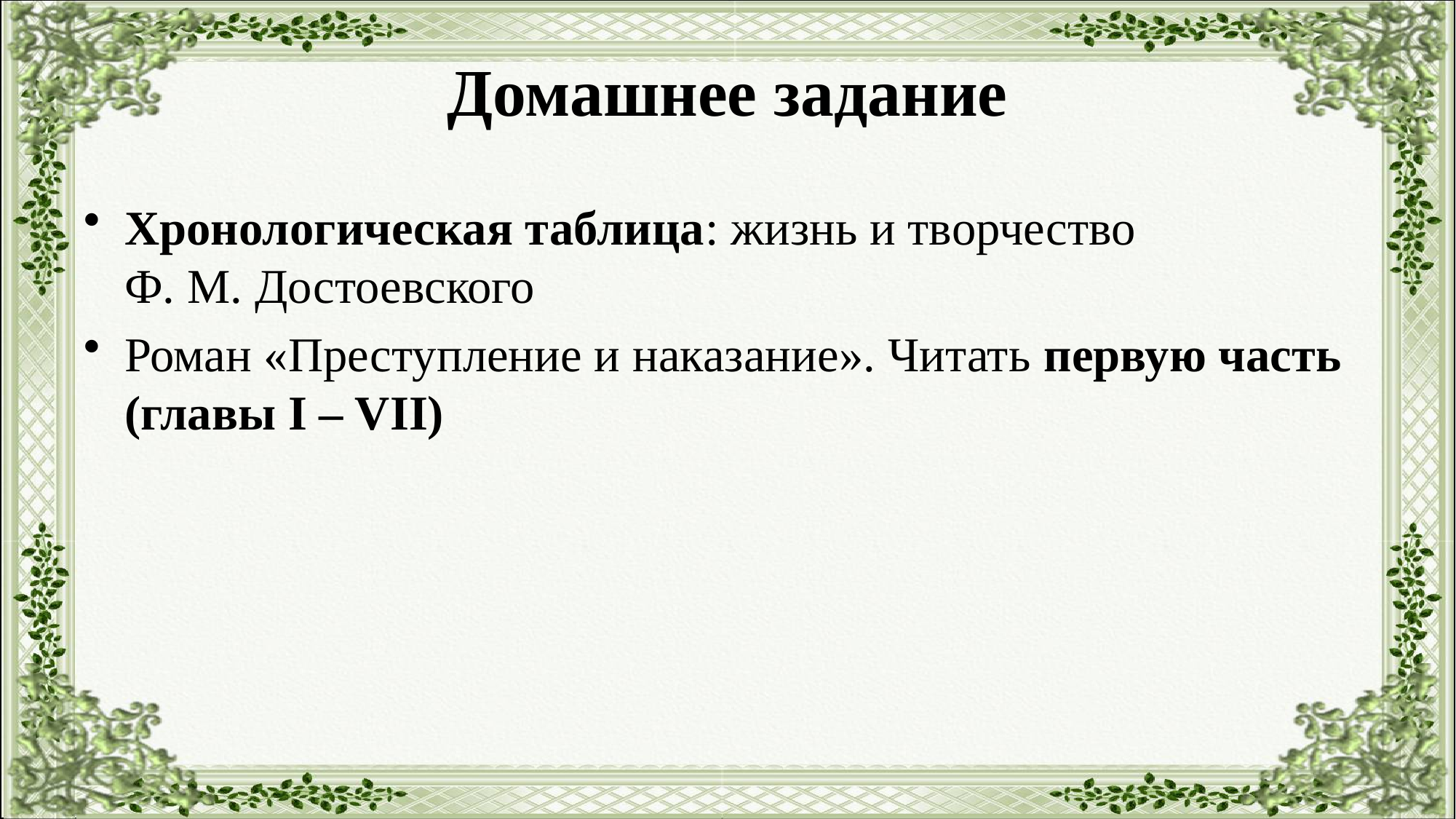

# Домашнее задание
Хронологическая таблица: жизнь и творчество
Ф. М. Достоевского
Роман «Преступление и наказание». Читать первую часть (главы I – VII)